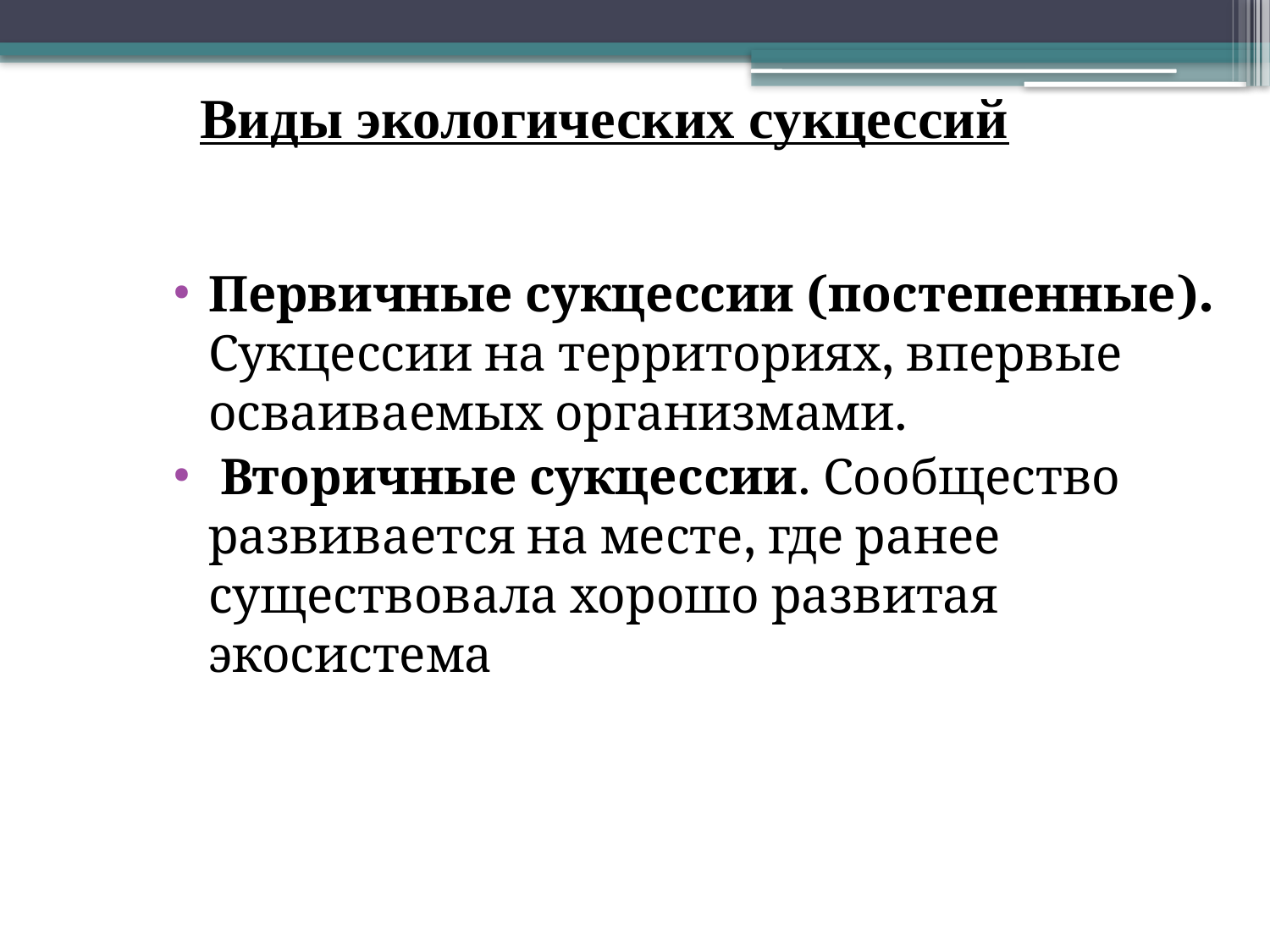

Виды экологических сукцессий
Первичные сукцессии (постепенные). Сукцессии на территориях, впервые осваиваемых организмами.
 Вторичные сукцессии. Сообщество развивается на месте, где ранее существовала хорошо развитая экосистема